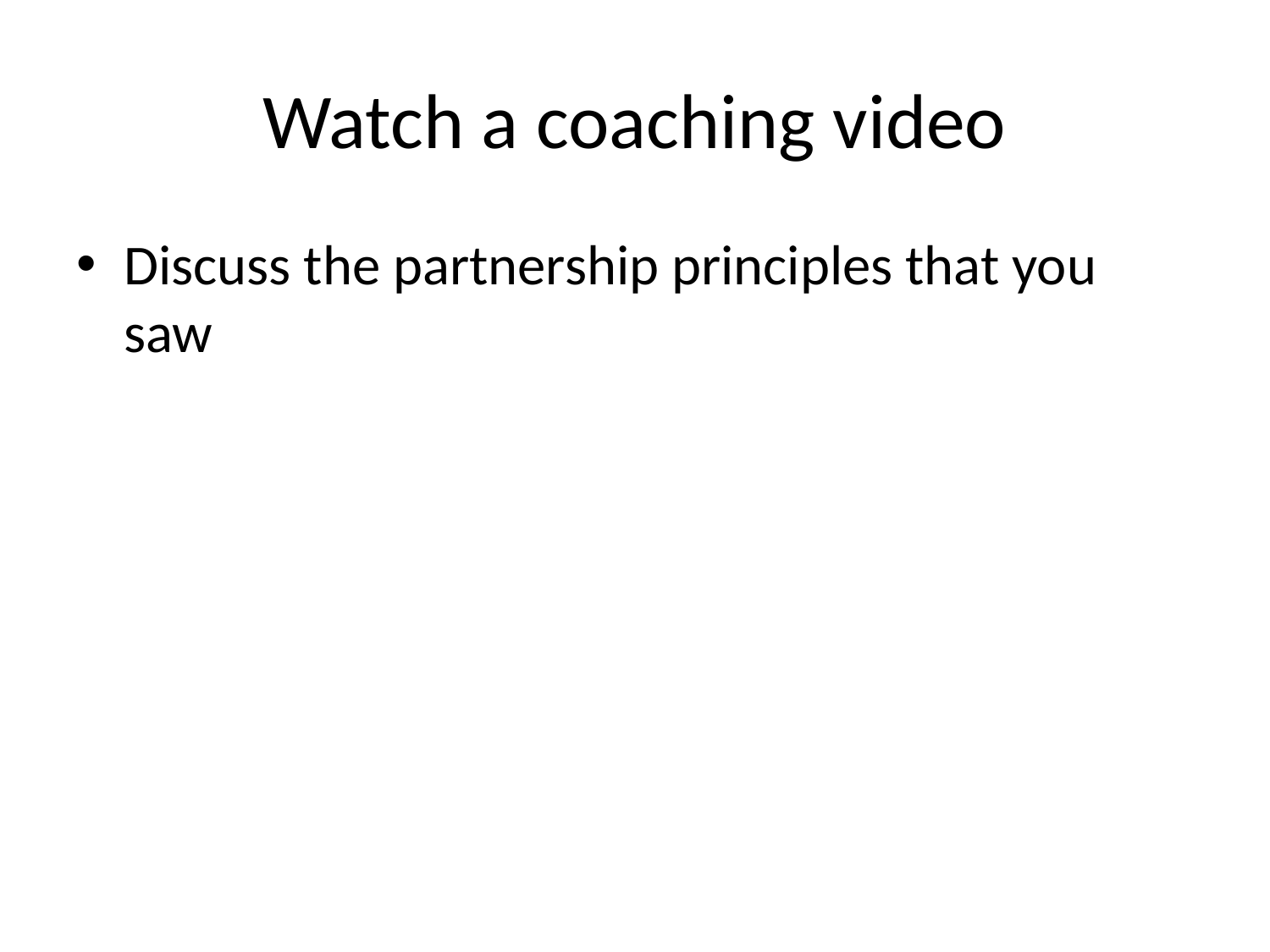

# Watch a coaching video
Discuss the partnership principles that you saw